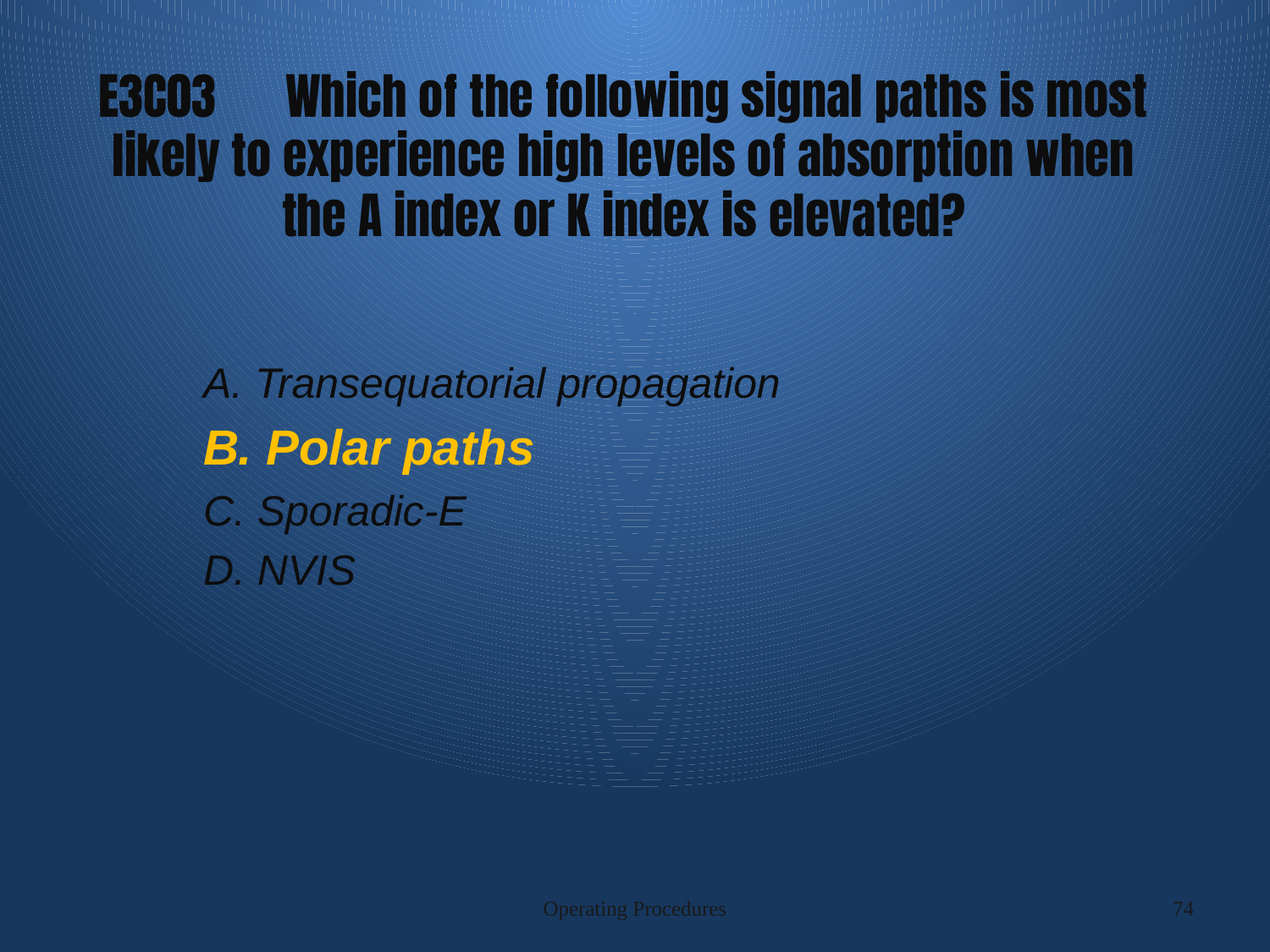

# E3C03      Which of the following signal paths is most likely to experience high levels of absorption when the A index or K index is elevated?
A. Transequatorial propagation
B. Polar paths
C. Sporadic-E
D. NVIS
Operating Procedures
74